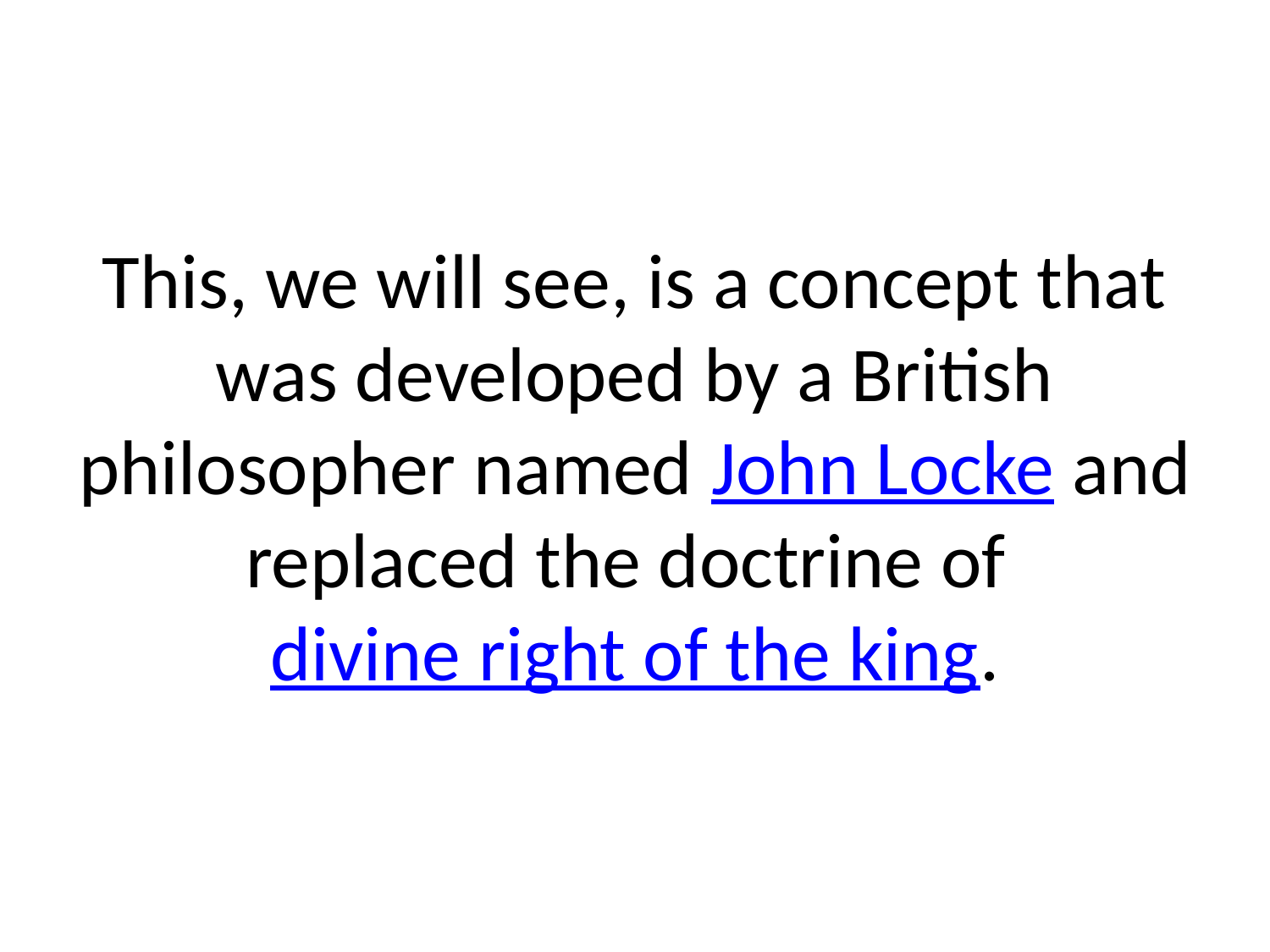

# This, we will see, is a concept that was developed by a British philosopher named John Locke and replaced the doctrine of divine right of the king.